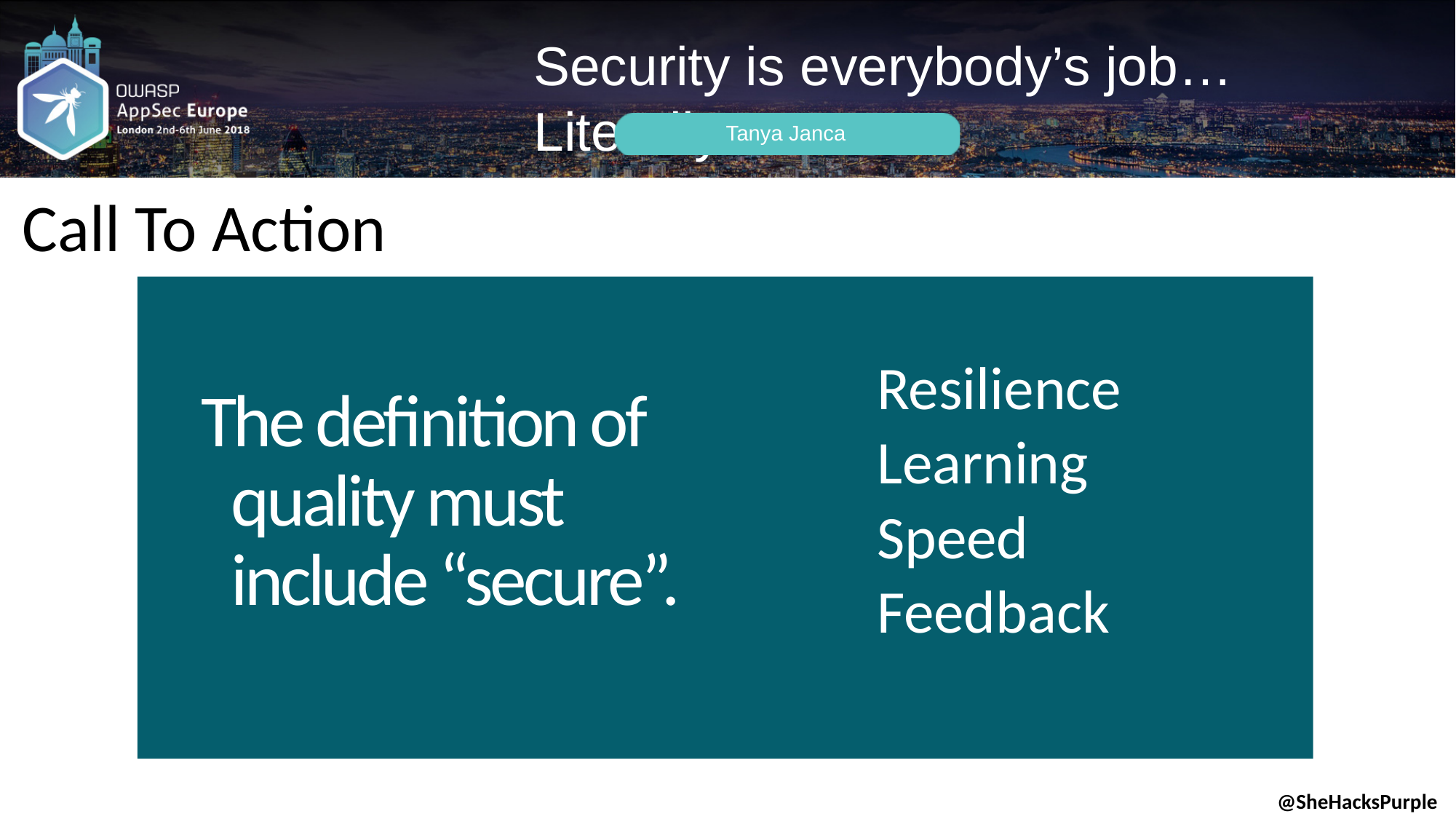

# Call To Action

Resilience
Learning
Speed
Feedback
The definition of quality must include “secure”.
@SheHacksPurple